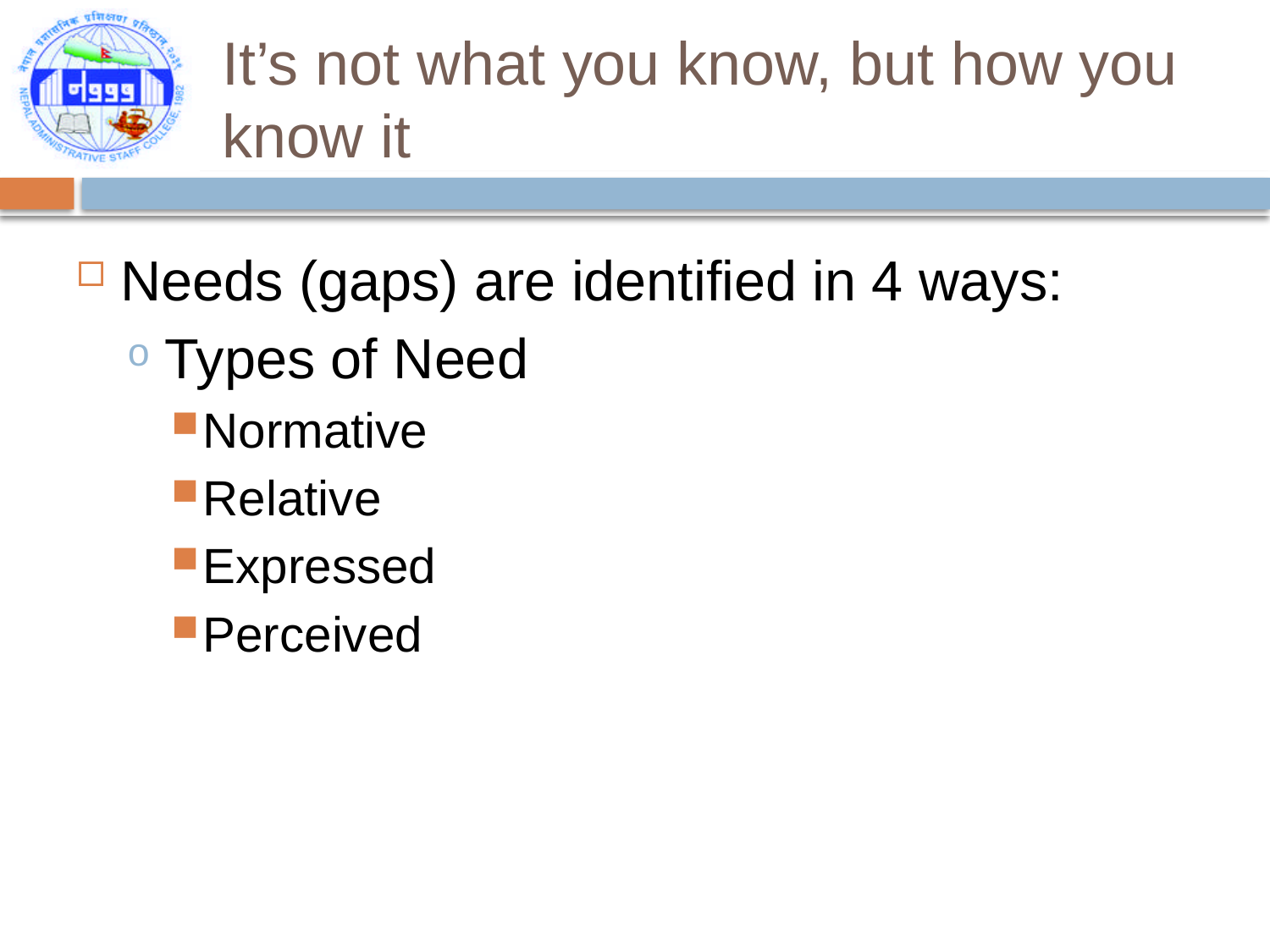

# It’s not what you know, but how you know it
Needs (gaps) are identified in 4 ways:
Types of Need
Normative
Relative
Expressed
Perceived